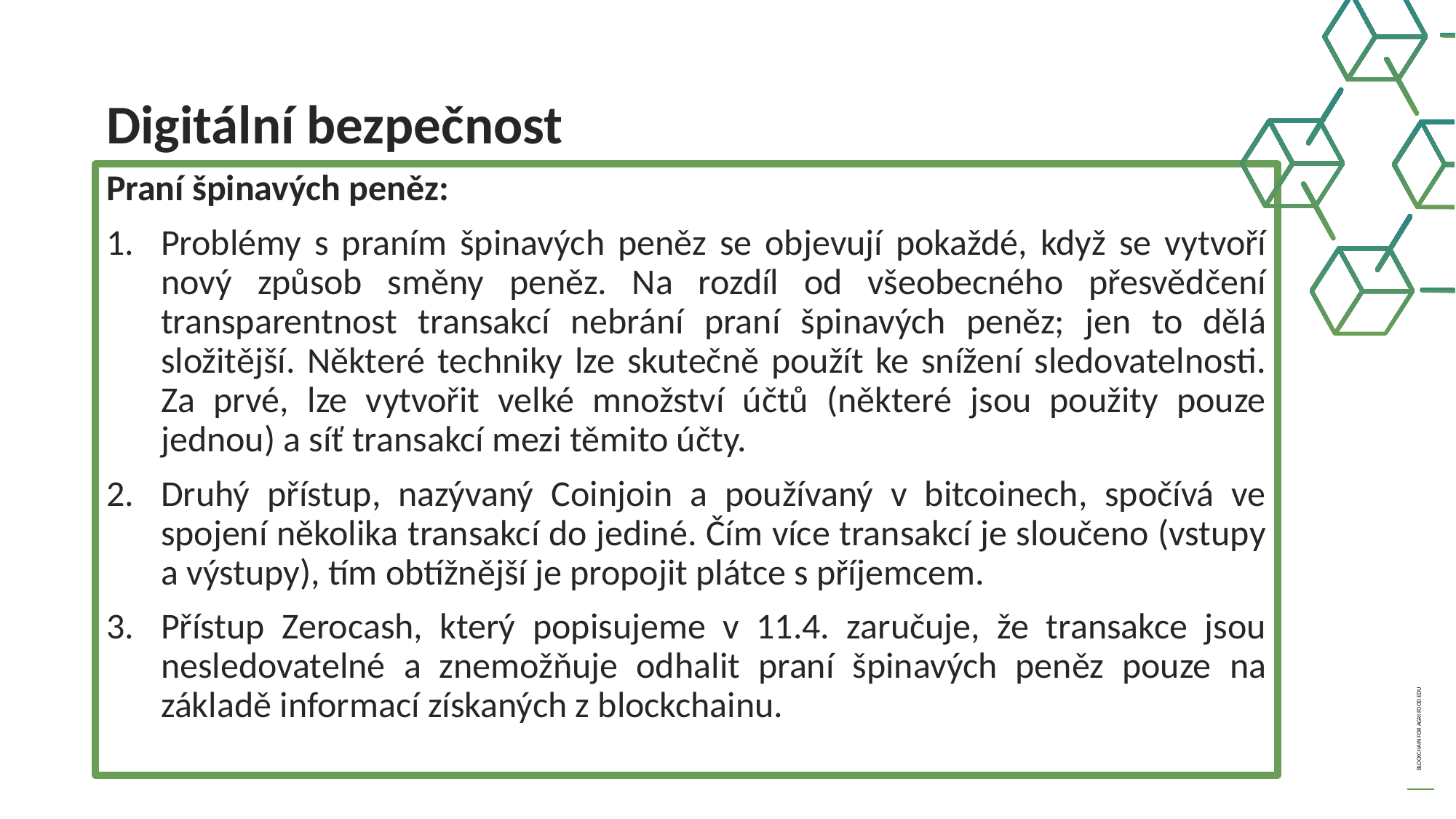

Digitální bezpečnost
Praní špinavých peněz:
Problémy s praním špinavých peněz se objevují pokaždé, když se vytvoří nový způsob směny peněz. Na rozdíl od všeobecného přesvědčení transparentnost transakcí nebrání praní špinavých peněz; jen to dělá složitější. Některé techniky lze skutečně použít ke snížení sledovatelnosti. Za prvé, lze vytvořit velké množství účtů (některé jsou použity pouze jednou) a síť transakcí mezi těmito účty.
Druhý přístup, nazývaný Coinjoin a používaný v bitcoinech, spočívá ve spojení několika transakcí do jediné. Čím více transakcí je sloučeno (vstupy a výstupy), tím obtížnější je propojit plátce s příjemcem.
Přístup Zerocash, který popisujeme v 11.4. zaručuje, že transakce jsou nesledovatelné a znemožňuje odhalit praní špinavých peněz pouze na základě informací získaných z blockchainu.